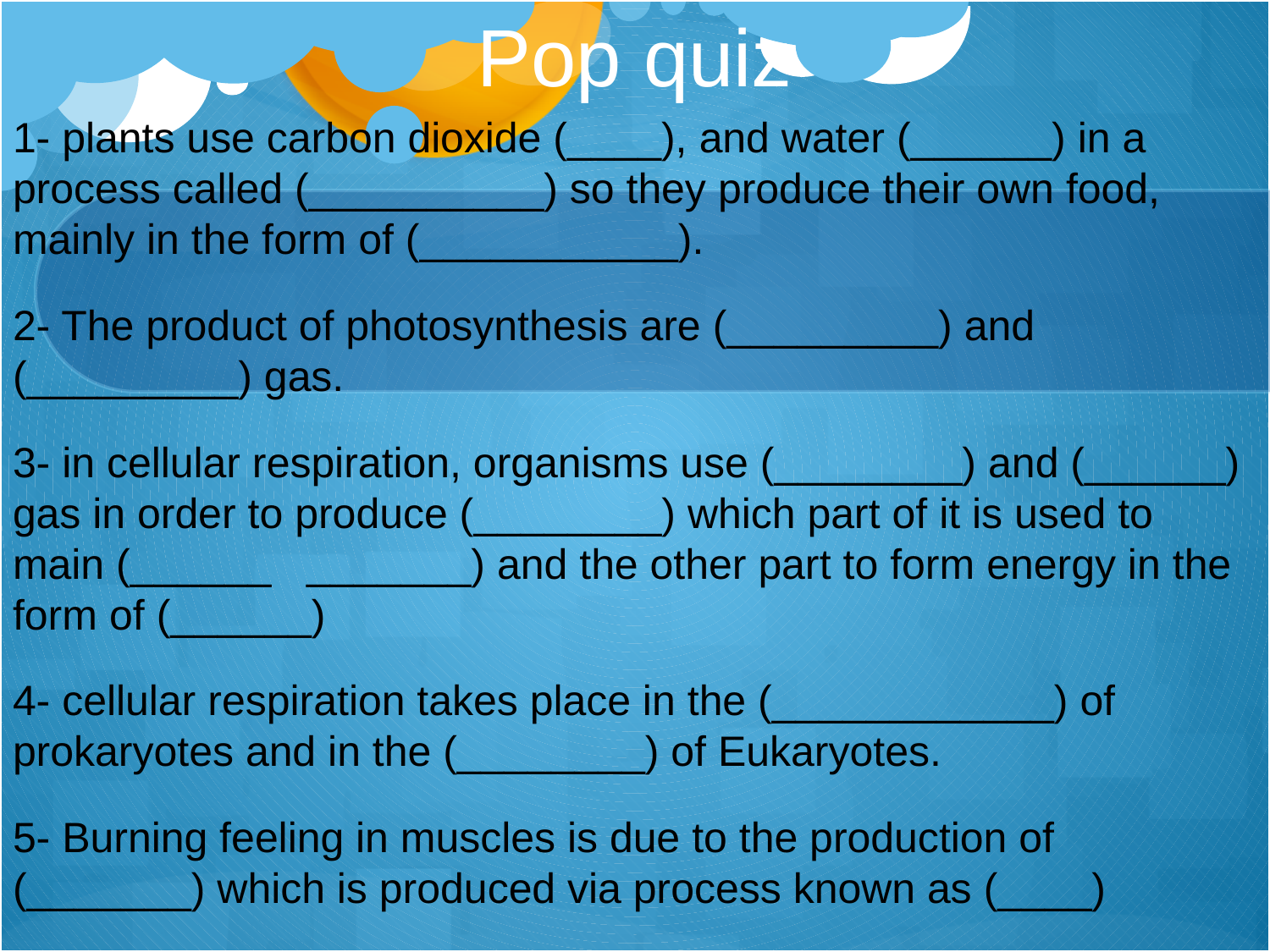

# Pop quiz
1- plants use carbon dioxide (____), and water (______) in a process called (__________) so they produce their own food, mainly in the form of (___________).
2- The product of photosynthesis are (_________) and  (_________) gas.
3- in cellular respiration, organisms use (________) and (______) gas in order to produce (________) which part of it is used to main (______   _______) and the other part to form energy in the form of (______)
4- cellular respiration takes place in the (____________) of prokaryotes and in the (________) of Eukaryotes.
5- Burning feeling in muscles is due to the production of (_______) which is produced via process known as (____)